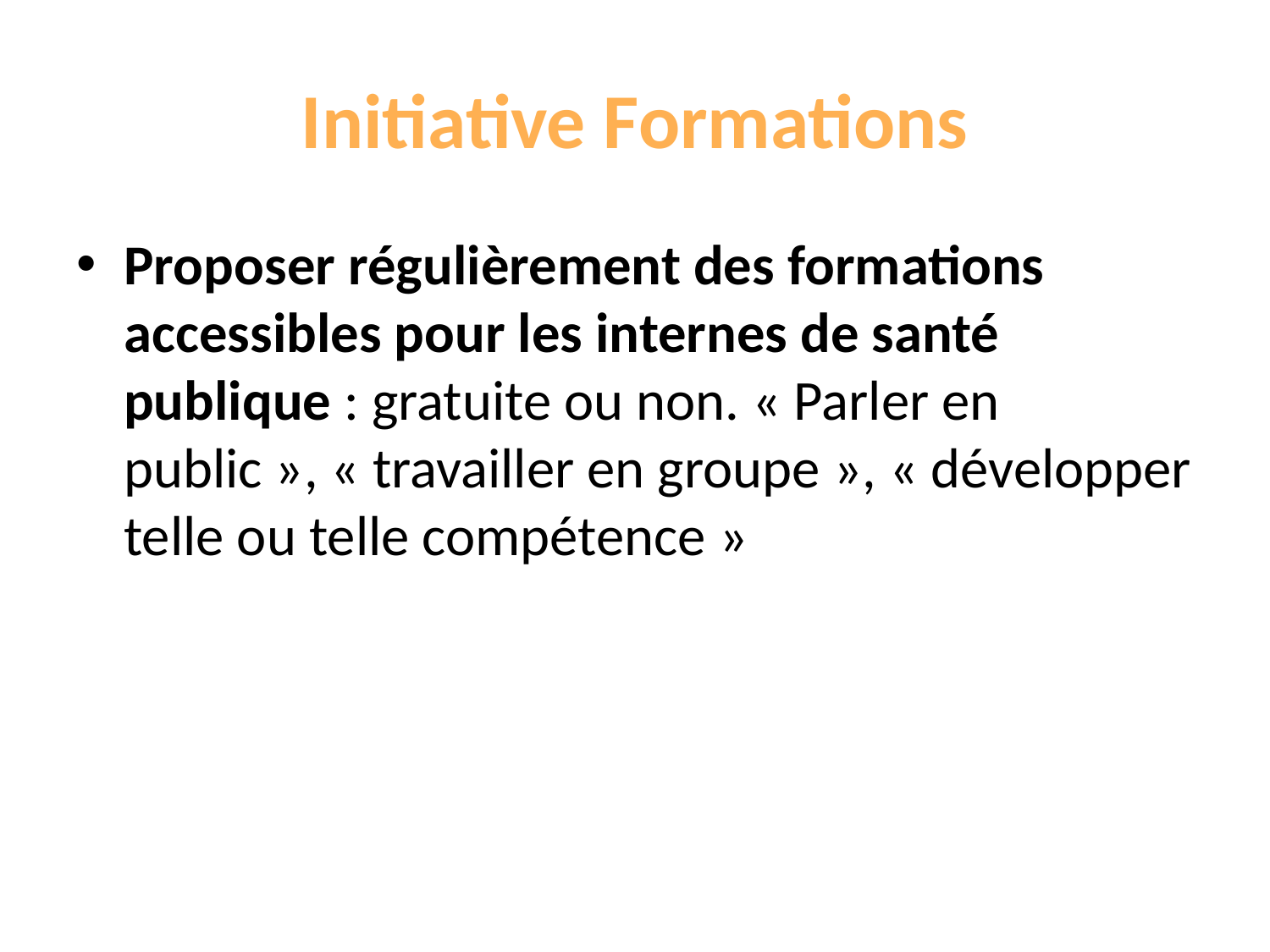

# Initiative Formations
Proposer régulièrement des formations accessibles pour les internes de santé publique : gratuite ou non. « Parler en public », « travailler en groupe », « développer telle ou telle compétence »